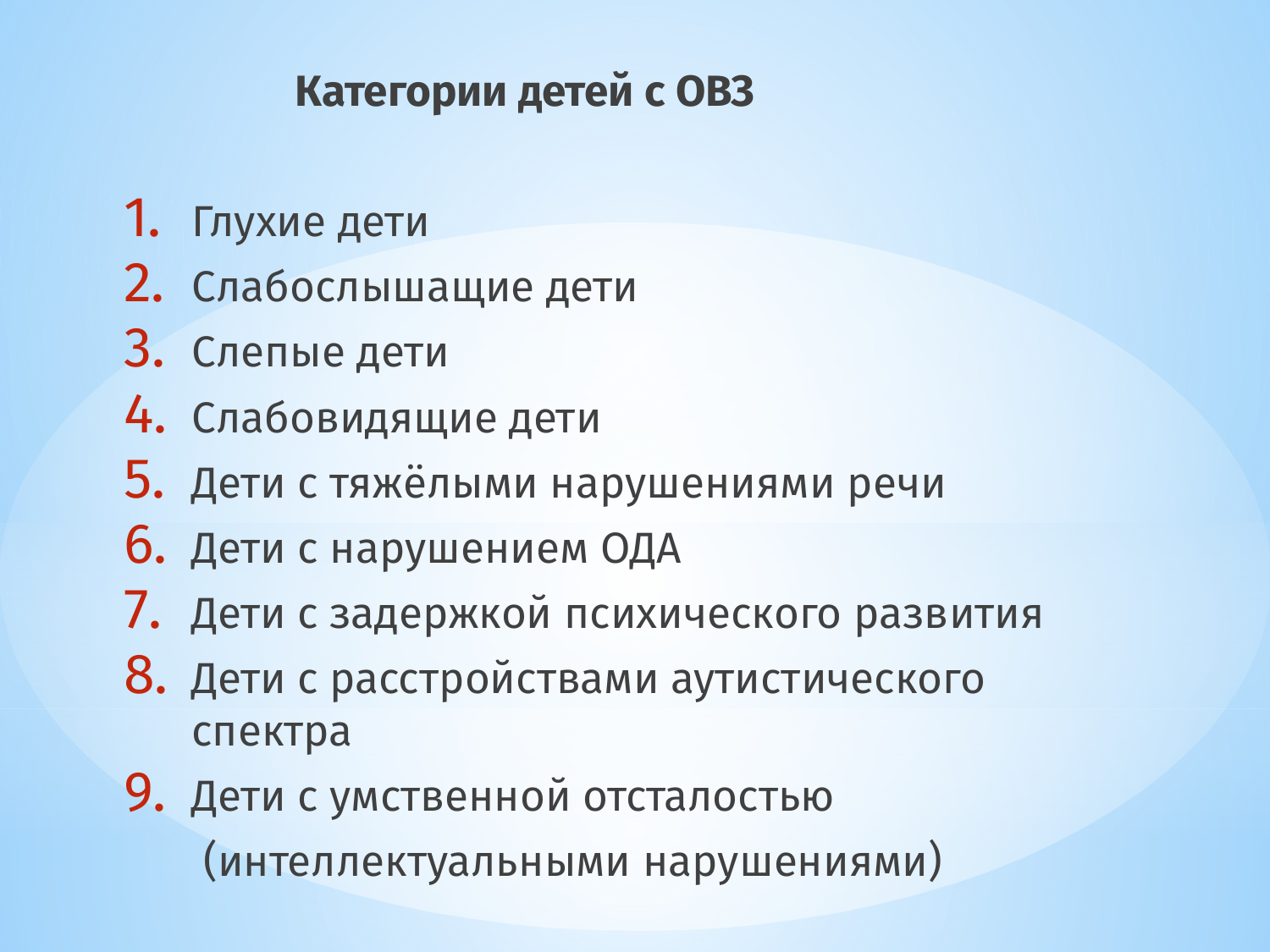

Категории детей с ОВЗ

Глухие дети
Слабослышащие дети
Слепые дети
Слабовидящие дети
Дети с тяжёлыми нарушениями речи
Дети с нарушением ОДА
Дети с задержкой психического развития
Дети с расстройствами аутистического спектра
Дети с умственной отсталостью
       (интеллектуальными нарушениями)